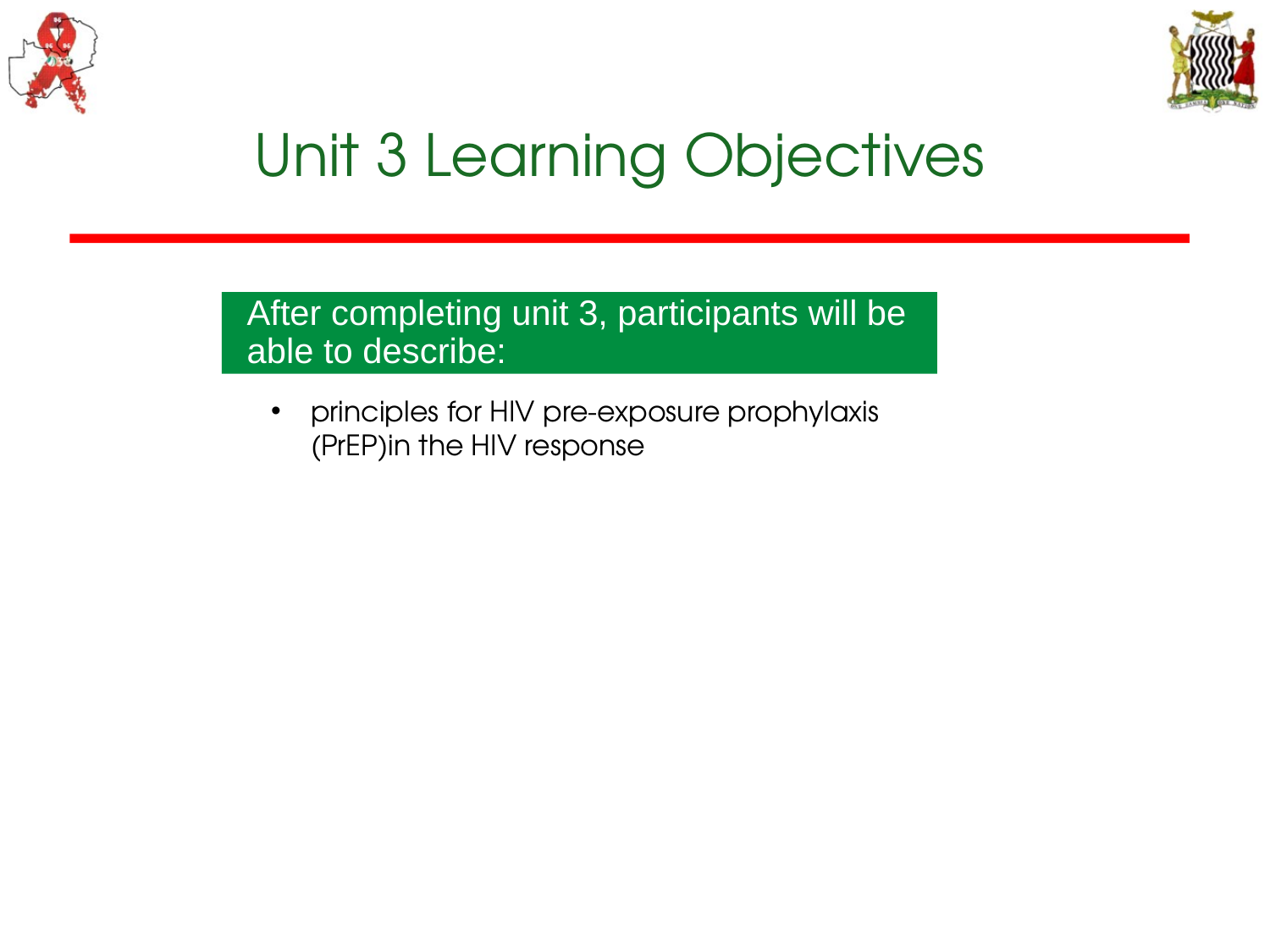

# Unit 3 Learning Objectives
After completing unit 3, participants will be able to describe:​

principles for HIV pre-exposure prophylaxis (PrEP)in the HIV response